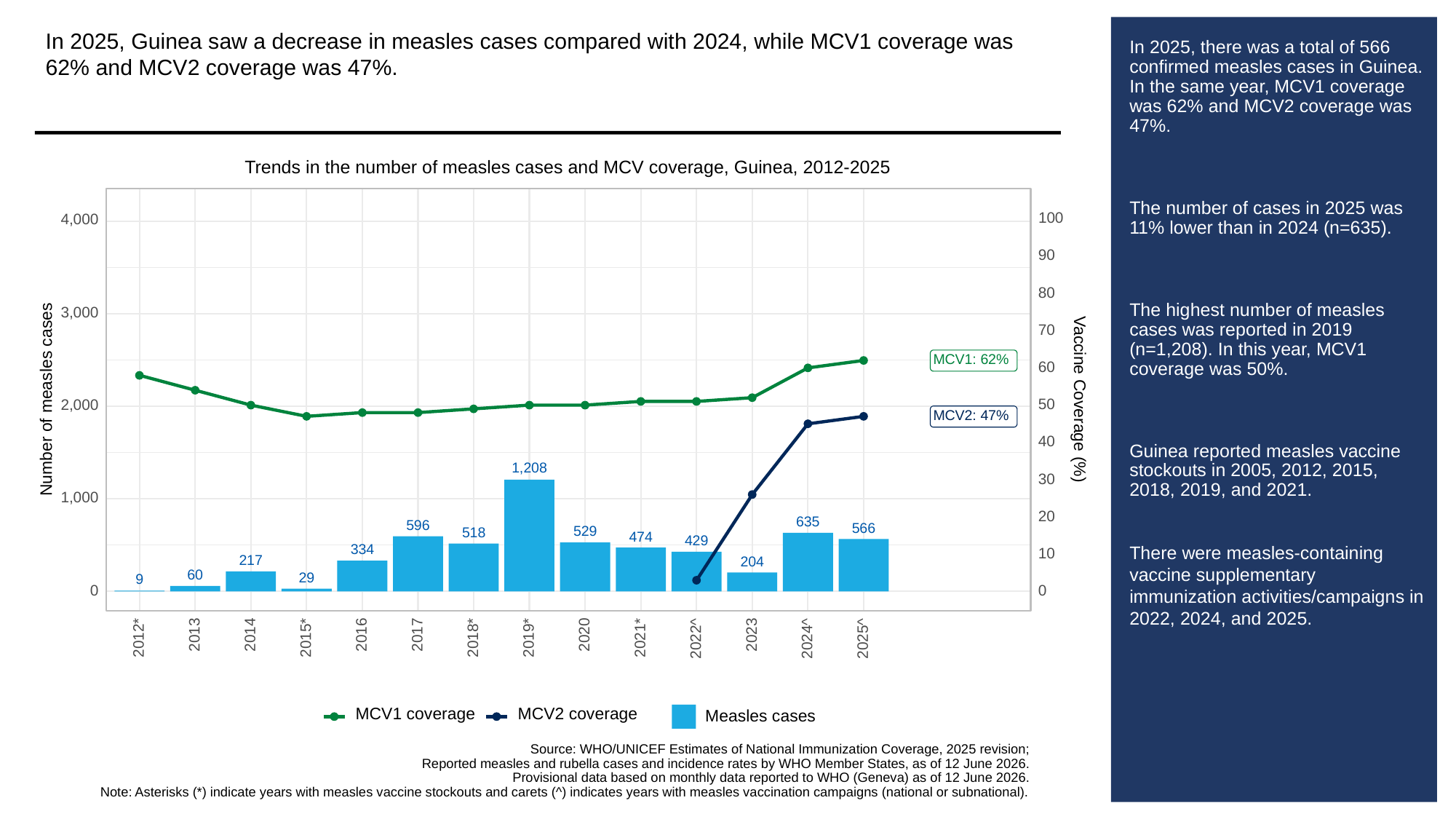

In 2025, Guinea saw a decrease in measles cases compared with 2024, while MCV1 coverage was 62% and MCV2 coverage was 47%.
# In 2025, there was a total of 566 confirmed measles cases in Guinea. In the same year, MCV1 coverage was 62% and MCV2 coverage was 47%.

The number of cases in 2025 was 11% lower than in 2024 (n=635).

The highest number of measles cases was reported in 2019 (n=1,208). In this year, MCV1 coverage was 50%.

Guinea reported measles vaccine stockouts in 2005, 2012, 2015, 2018, 2019, and 2021.

There were measles-containing vaccine supplementary immunization activities/campaigns in 2022, 2024, and 2025.

Trends in the number of measles cases and MCV coverage, Guinea, 2012-2025

100
4,000

90

80
3,000

70

MCV1: 62%

60

Vaccine Coverage (%)
Number of measles cases

2,000
50

MCV2: 47%

40

1,208
30

1,000

20
635
596
566
529
518
474

429

334

10

217
204

60

29
9

0
0

2013
2023
2014
2016
2017
2020
2012*
2015*
2018*
2019*
2021*
2022^
2024^
2025^

MCV1 coverage
MCV2 coverage
Measles cases

Source: WHO/UNICEF Estimates of National Immunization Coverage, 2025 revision;
Reported measles and rubella cases and incidence rates by WHO Member States, as of 12 June 2026.
Provisional data based on monthly data reported to WHO (Geneva) as of 12 June 2026.
Note: Asterisks (*) indicate years with measles vaccine stockouts and carets (^) indicates years with measles vaccination campaigns (national or subnational).